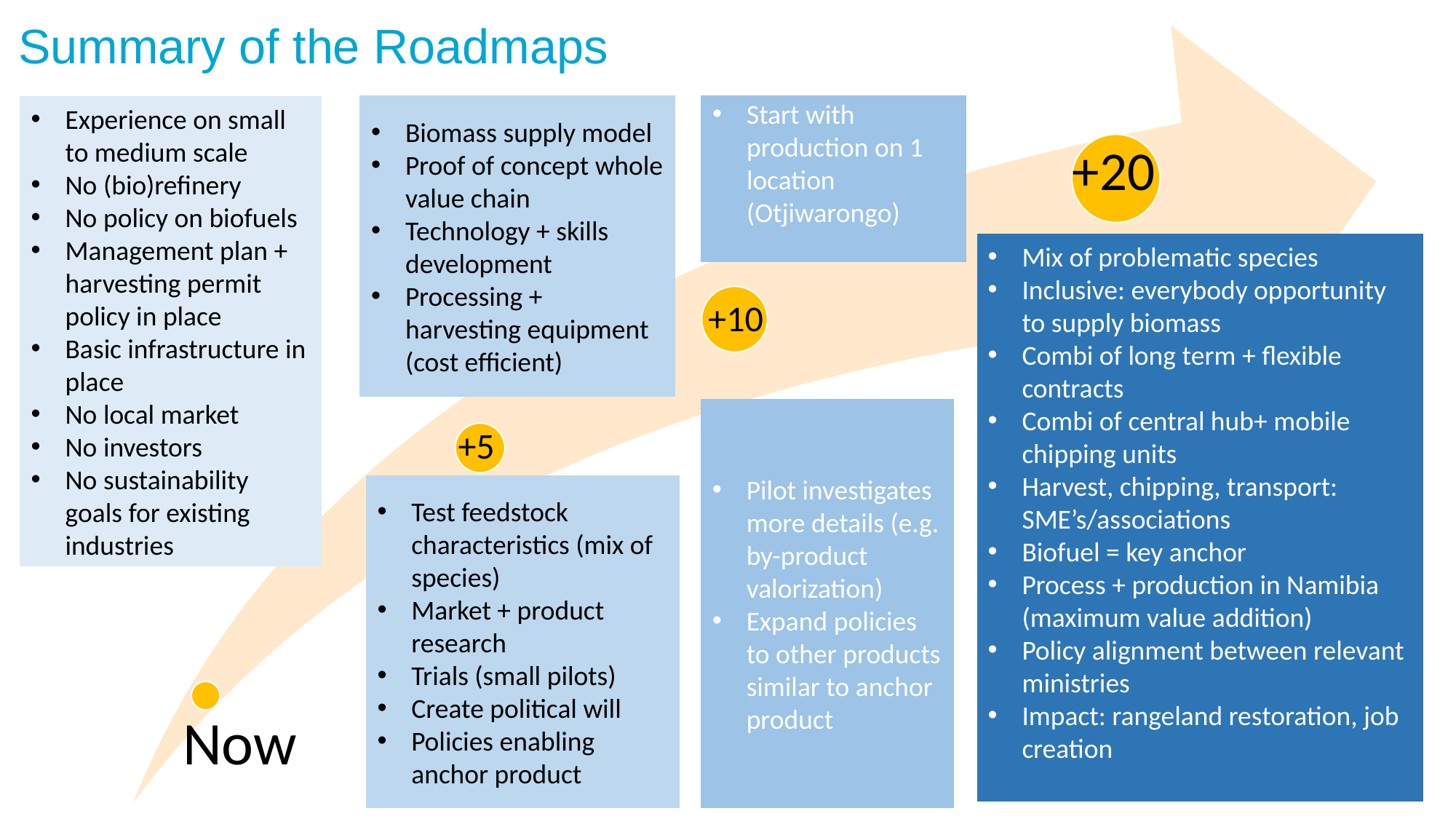

Summary of the Roadmaps

Now
+5
 +10
+20

Biomass supply model
Proof of concept whole value chain
Technology + skills development
Processing + harvesting equipment (cost efficient)
Start with production on 1 location (Otjiwarongo)

Experience on small to medium scale
No (bio)refinery
No policy on biofuels
Management plan + harvesting permit policy in place
Basic infrastructure in place
No local market
No investors
No sustainability goals for existing industries
Mix of problematic species
Inclusive: everybody opportunity to supply biomass
Combi of long term + flexible contracts
Combi of central hub+ mobile chipping units
Harvest, chipping, transport: SME’s/associations
Biofuel = key anchor
Process + production in Namibia (maximum value addition)
Policy alignment between relevant ministries
Impact: rangeland restoration, job creation

Pilot investigates more details (e.g. by-product valorization)
Expand policies to other products similar to anchor product
Test feedstock characteristics (mix of species)
Market + product research
Trials (small pilots)
Create political will
Policies enabling anchor product